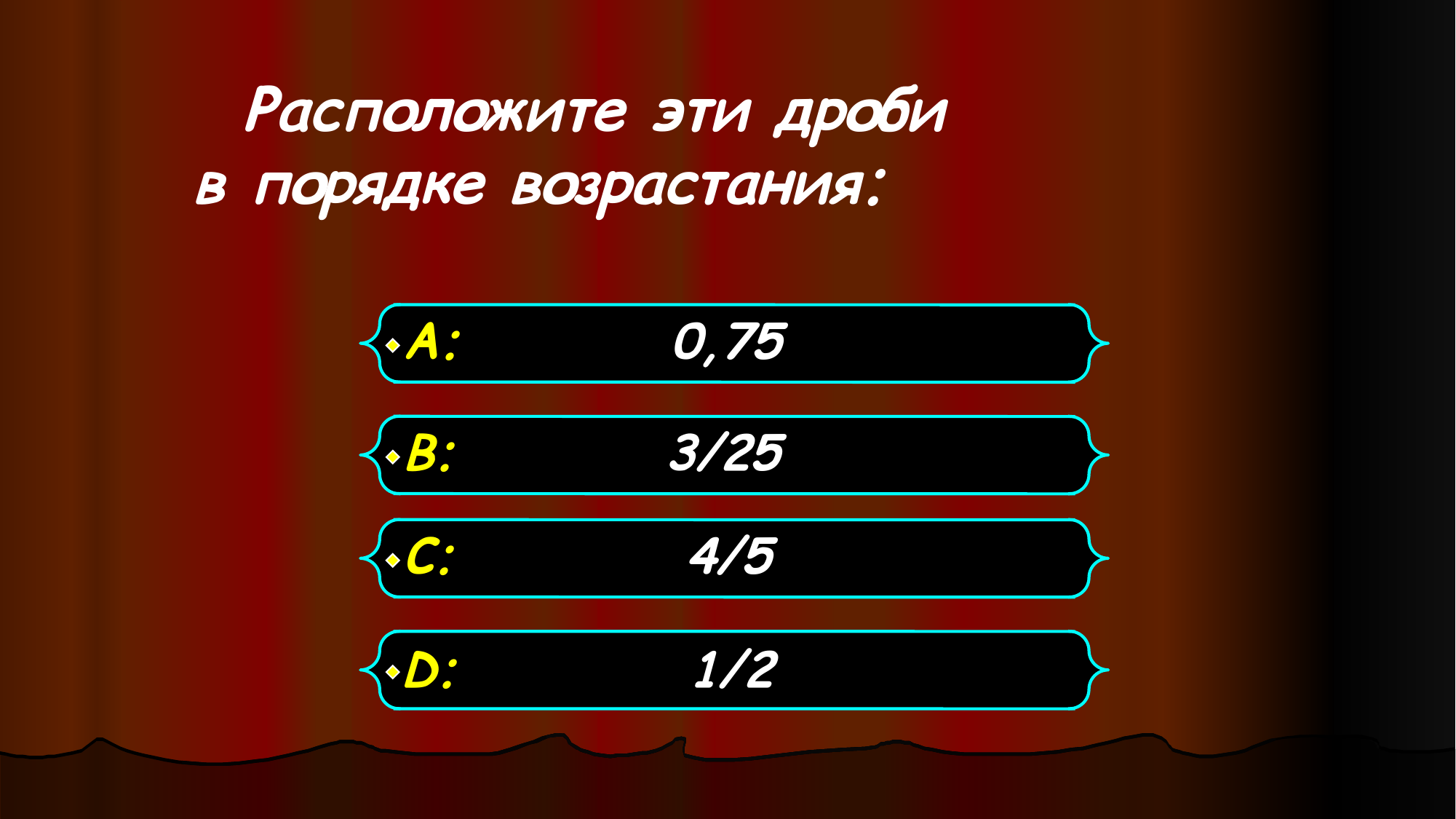

Расположите эти дроби в порядке возрастания:

А:          0,75

В:          3/25

С:           4/5

D:           1/2